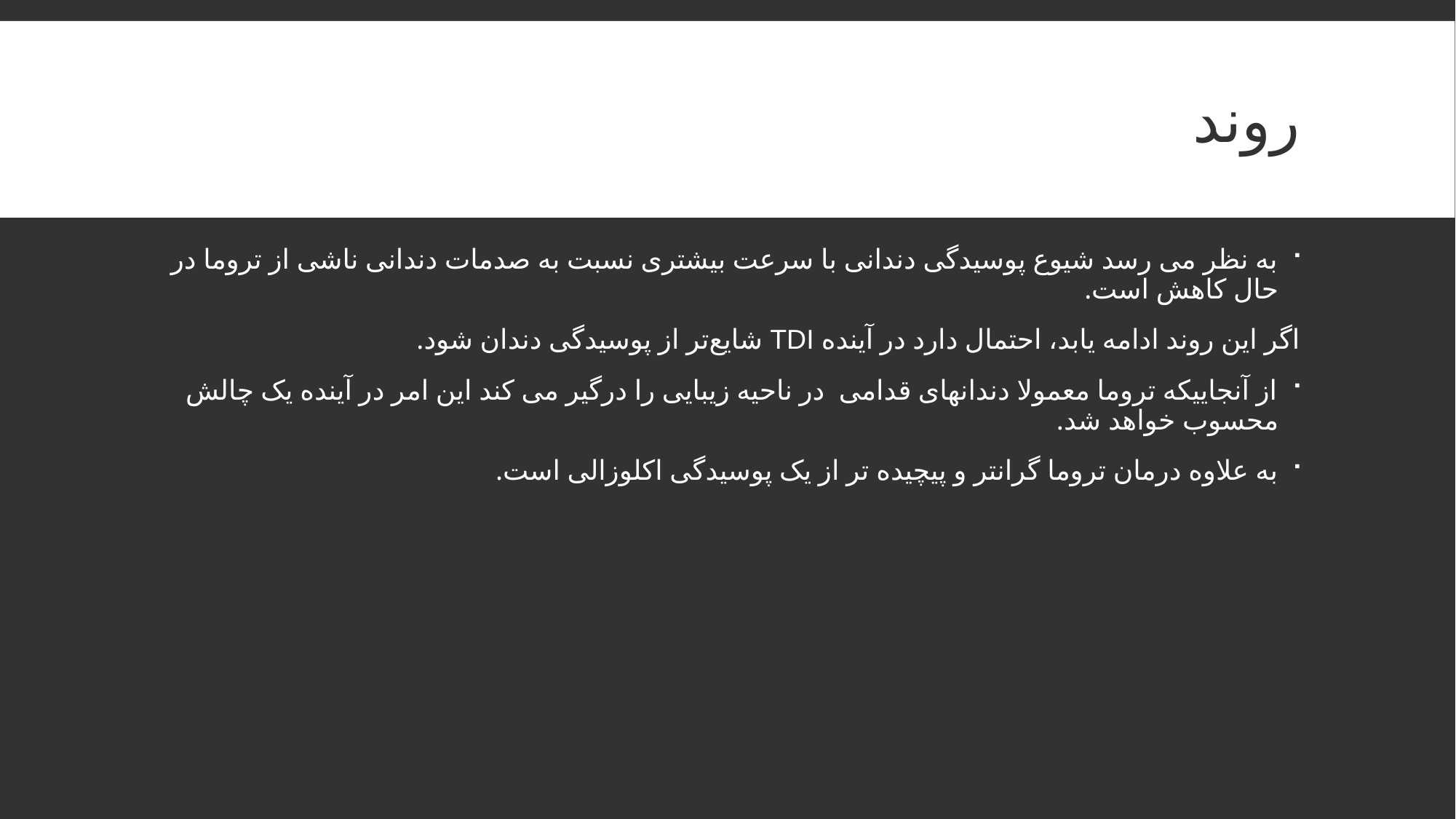

# روند
به نظر می رسد شیوع پوسیدگی دندانی با سرعت بیشتری نسبت به صدمات دندانی ناشی از تروما در حال کاهش است.
اگر این روند ادامه یابد، احتمال دارد در آینده TDI شایع‌تر از پوسیدگی دندان شود.
از آنجاییکه تروما معمولا دندانهای قدامی  در ناحیه زیبایی را درگیر می کند این امر در آینده یک چالش محسوب خواهد شد.
به علاوه درمان تروما گرانتر و پیچیده تر از یک پوسیدگی اکلوزالی است.